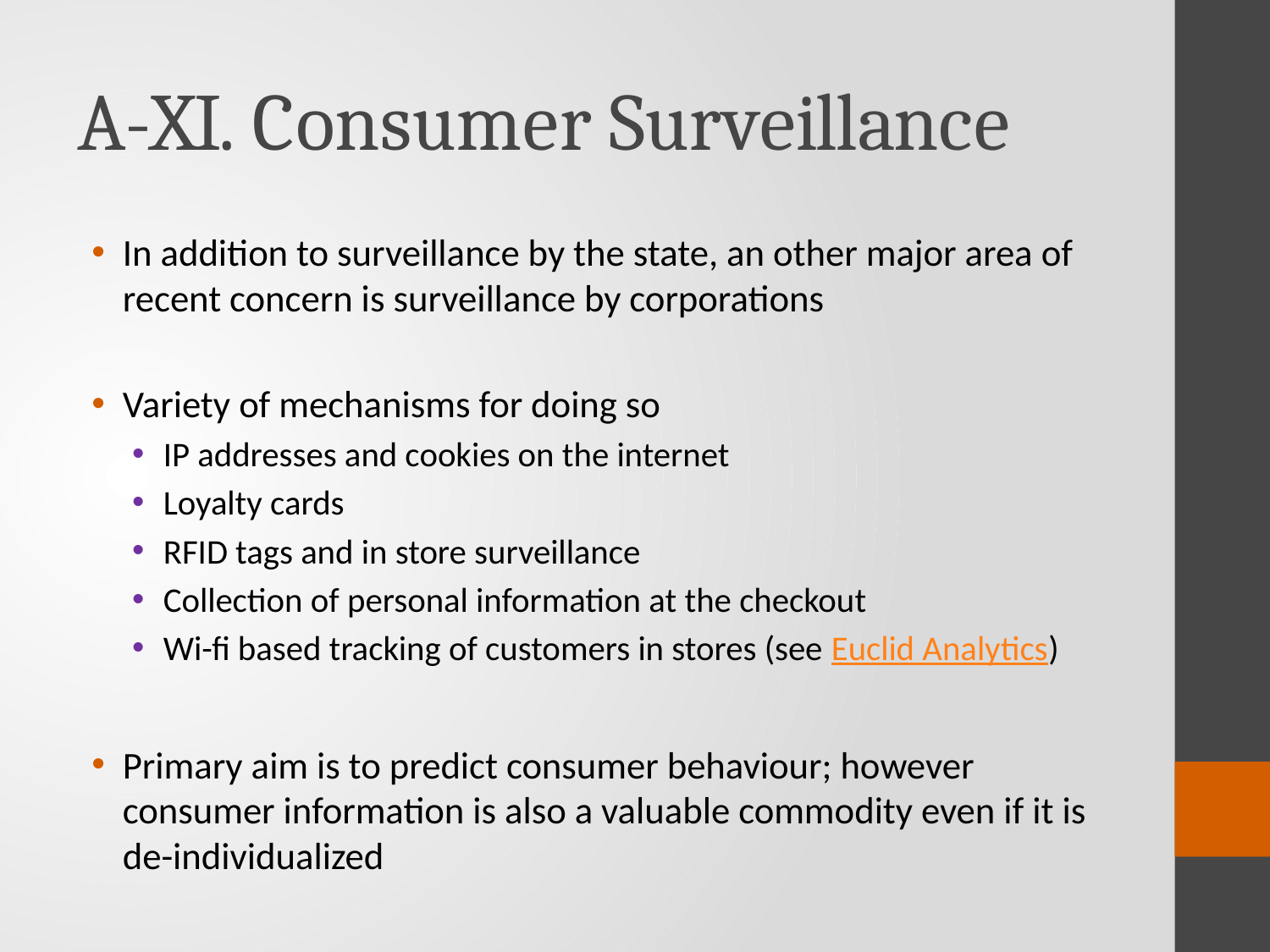

# A-XI. Consumer Surveillance
In addition to surveillance by the state, an other major area of recent concern is surveillance by corporations

Variety of mechanisms for doing so
IP addresses and cookies on the internet
Loyalty cards
RFID tags and in store surveillance
Collection of personal information at the checkout
Wi-fi based tracking of customers in stores (see Euclid Analytics)

Primary aim is to predict consumer behaviour; however consumer information is also a valuable commodity even if it is de-individualized